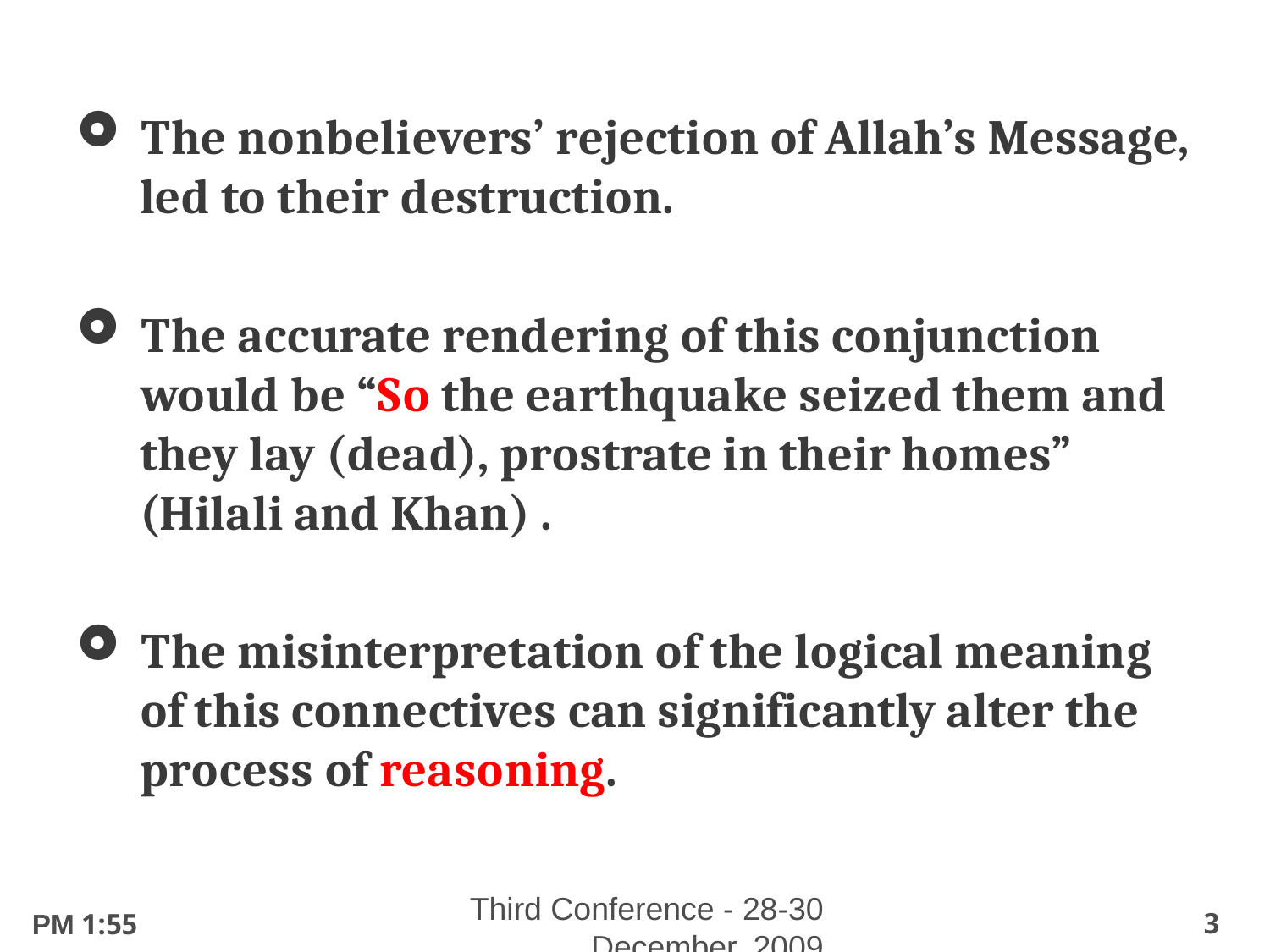

The nonbelievers’ rejection of Allah’s Message, led to their destruction.

The accurate rendering of this conjunction would be “So the earthquake seized them and they lay (dead), prostrate in their homes” (Hilali and Khan) .

The misinterpretation of the logical meaning of this connectives can significantly alter the process of reasoning.

Third Conference - 28-30 December, 2009